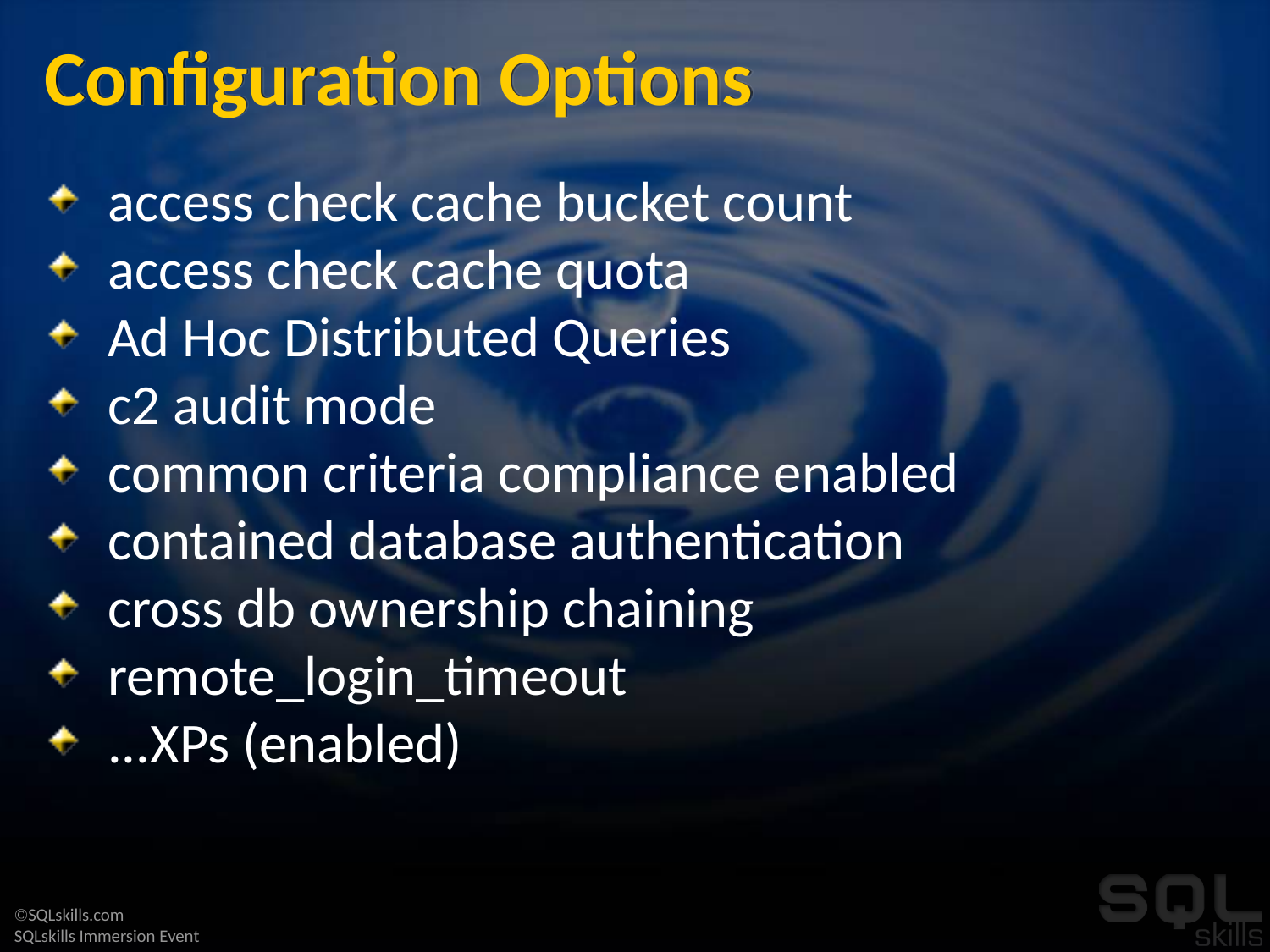

# Configuration Options
access check cache bucket count
access check cache quota
Ad Hoc Distributed Queries
c2 audit mode
common criteria compliance enabled
contained database authentication
cross db ownership chaining
remote_login_timeout
...XPs (enabled)